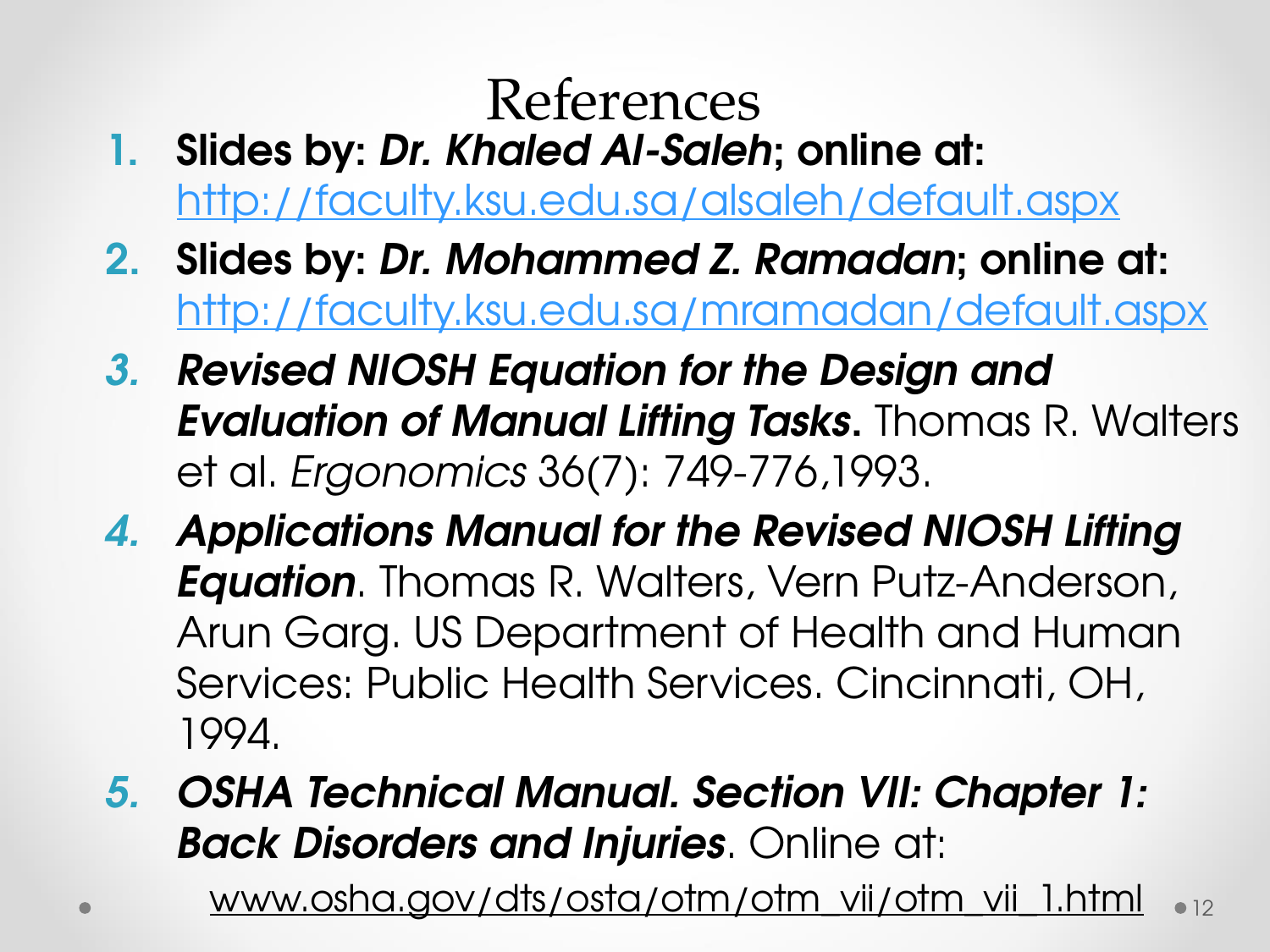

# References

Slides by: Dr. Khaled Al-Saleh; online at:
http://faculty.ksu.edu.sa/alsaleh/default.aspx
Slides by: Dr. Mohammed Z. Ramadan; online at:
http://faculty.ksu.edu.sa/mramadan/default.aspx
Revised NIOSH Equation for the Design and Evaluation of Manual Lifting Tasks. Thomas R. Walters et al. Ergonomics 36(7): 749-776,1993.
Applications Manual for the Revised NIOSH Lifting Equation. Thomas R. Walters, Vern Putz-Anderson, Arun Garg. US Department of Health and Human Services: Public Health Services. Cincinnati, OH, 1994.
OSHA Technical Manual. Section VII: Chapter 1: Back Disorders and Injuries. Online at:
www.osha.gov/dts/osta/otm/otm_vii/otm_vii_1.html
12